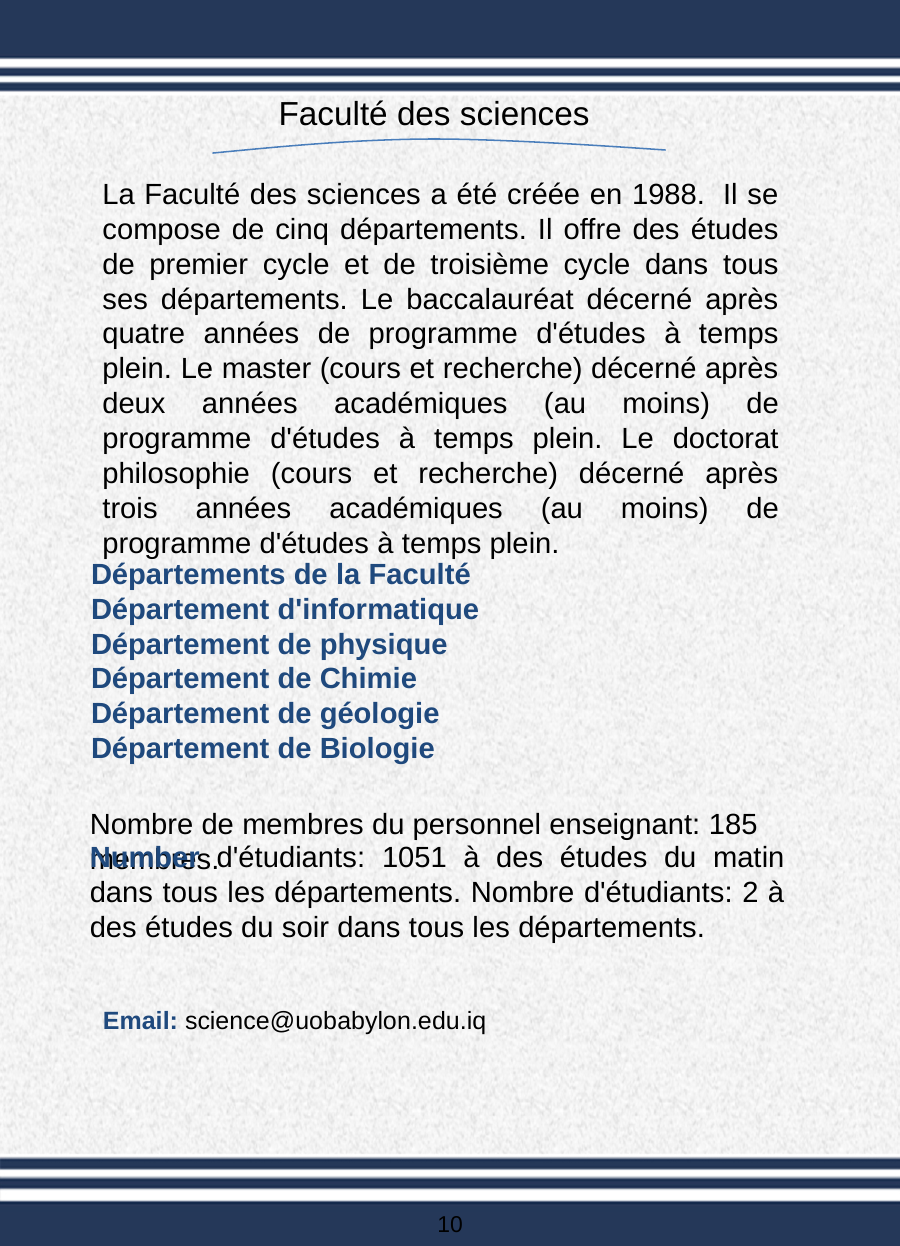

Faculté des sciences

La Faculté des sciences a été créée en 1988.  Il se compose de cinq départements. Il offre des études de premier cycle et de troisième cycle dans tous ses départements. Le baccalauréat décerné après quatre années de programme d'études à temps plein. Le master (cours et recherche) décerné après deux années académiques (au moins) de programme d'études à temps plein. Le doctorat philosophie (cours et recherche) décerné après trois années académiques (au moins) de programme d'études à temps plein.
Départements de la Faculté
Département d'informatique
Département de physique
Département de Chimie
Département de géologie
Département de Biologie
Nombre de membres du personnel enseignant: 185 membres.
Number d'étudiants: 1051 à des études du matin dans tous les départements. Nombre d'étudiants: 2 à des études du soir dans tous les départements.
Email: science@uobabylon.edu.iq
10